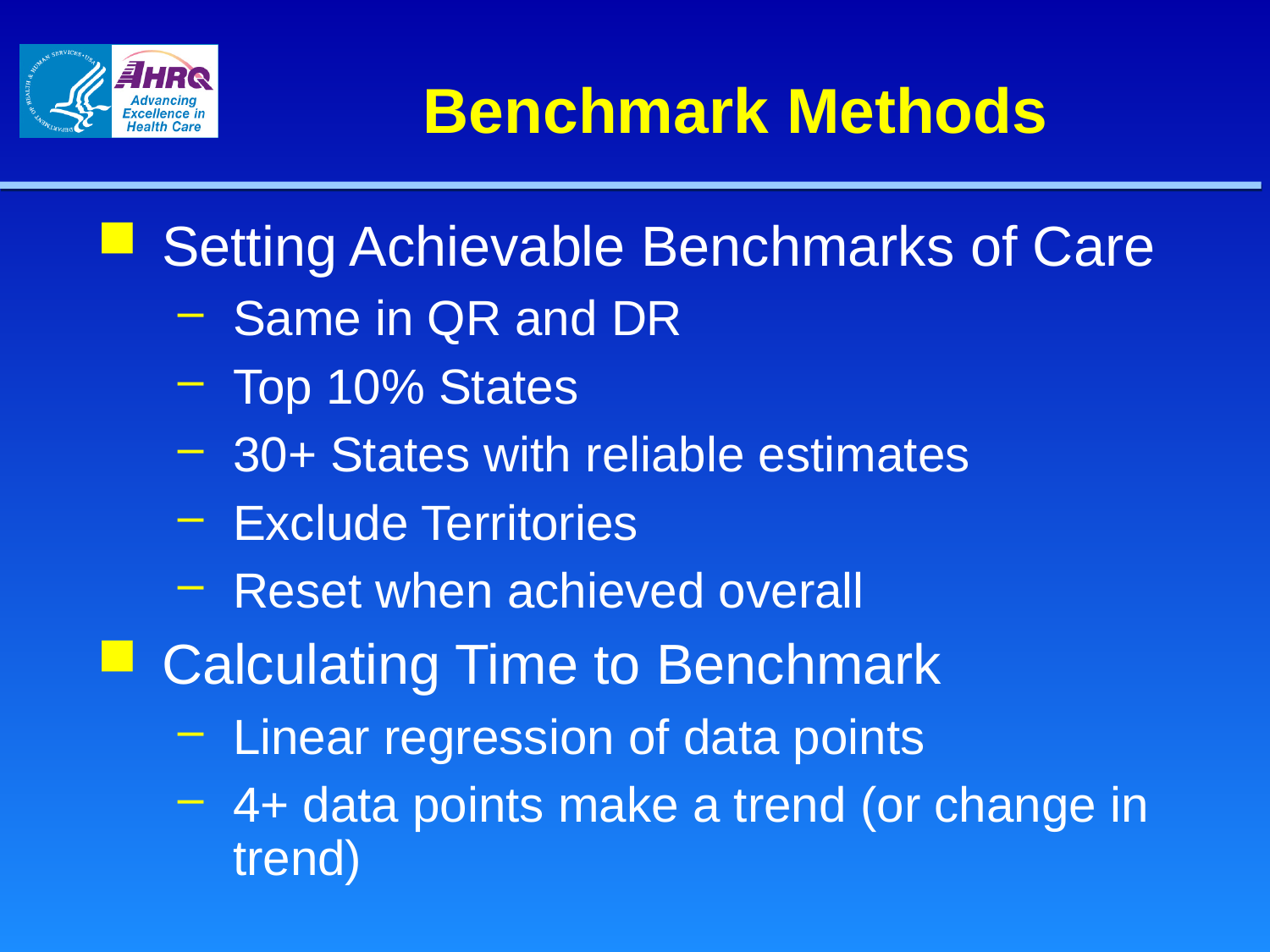

# Benchmark Methods
Setting Achievable Benchmarks of Care
Same in QR and DR
Top 10% States
30+ States with reliable estimates
Exclude Territories
Reset when achieved overall
Calculating Time to Benchmark
Linear regression of data points
4+ data points make a trend (or change in trend)